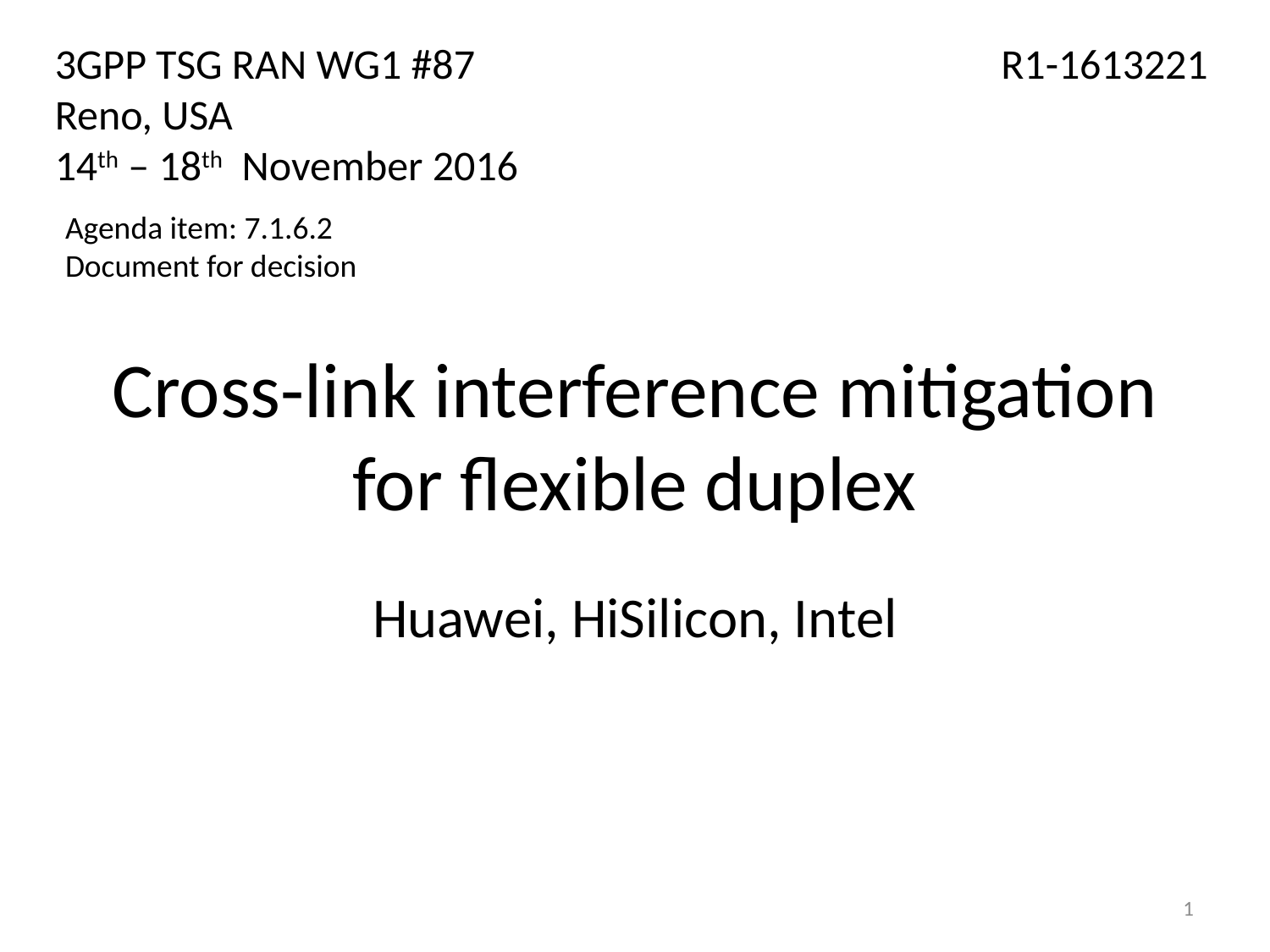

3GPP TSG RAN WG1 #87				      R1-1613221
Reno, USA
14th – 18th  November 2016
Agenda item: 7.1.6.2
Document for decision
# Cross-link interference mitigation for flexible duplex
Huawei, HiSilicon, Intel
1